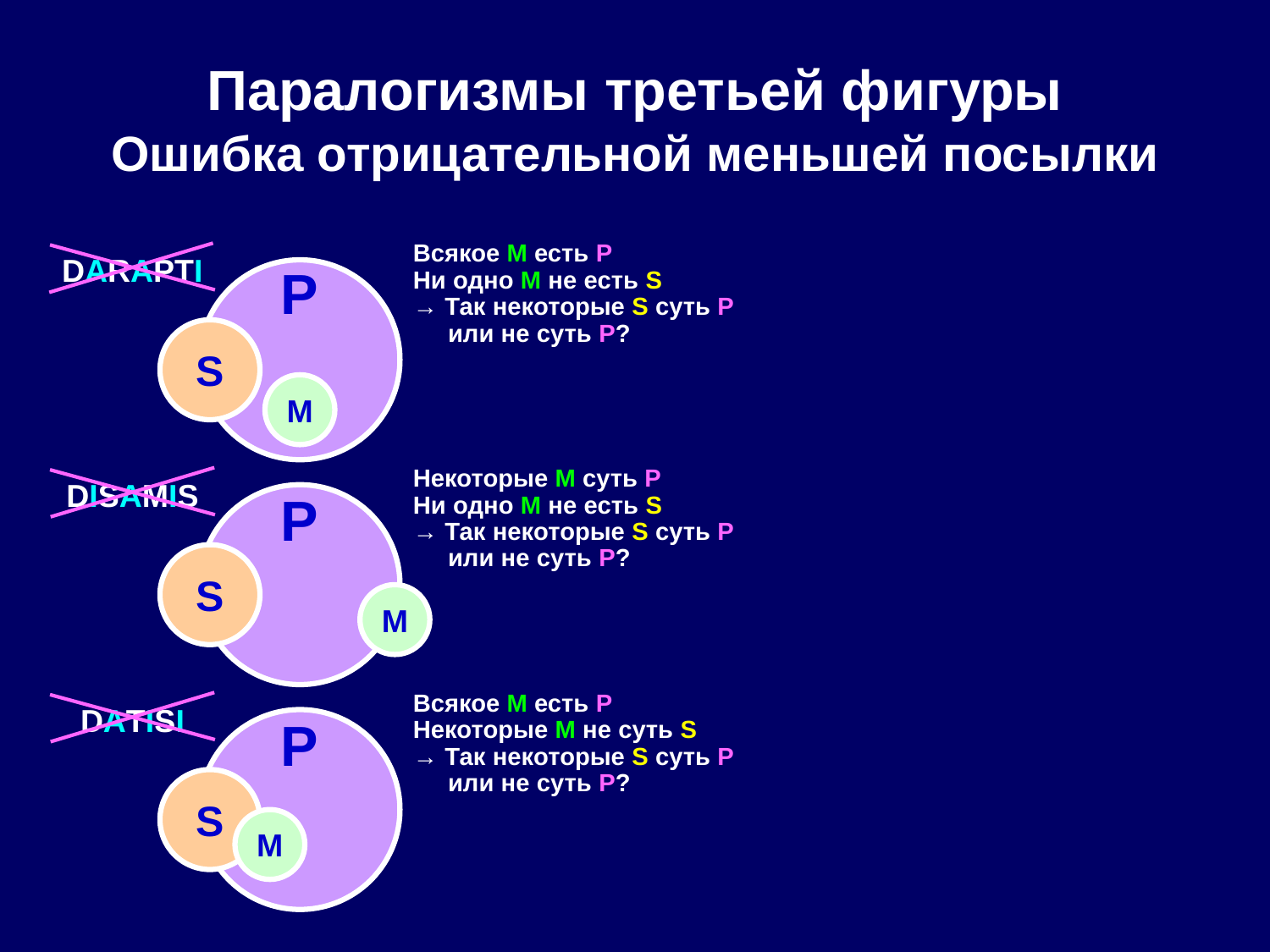

# Паралогизмы третьей фигуры Ошибка отрицательной меньшей посылки
Всякое M есть P
Ни одно M не есть S
→ Так некоторые S суть P
     или не суть P?
DARAPTI
P
S
M
Некоторые M суть P
Ни одно M не есть S
→ Так некоторые S суть P
     или не суть P?
DISAMIS
P
S
M
Всякое M есть P
Некоторые M не суть S
→ Так некоторые S суть P
     или не суть P?
DATISI
P
S
M